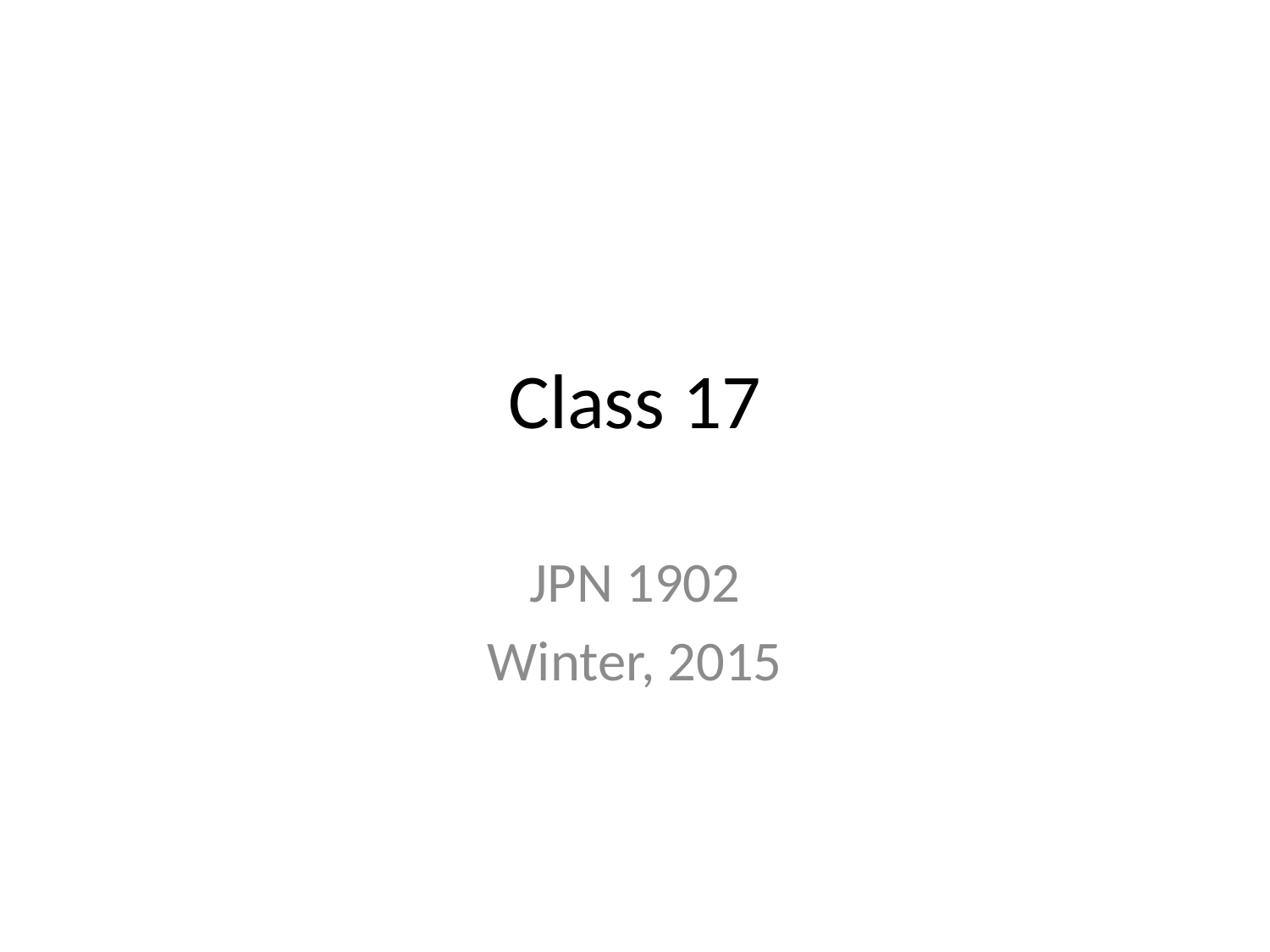

# Class 17
JPN 1902
Winter, 2015